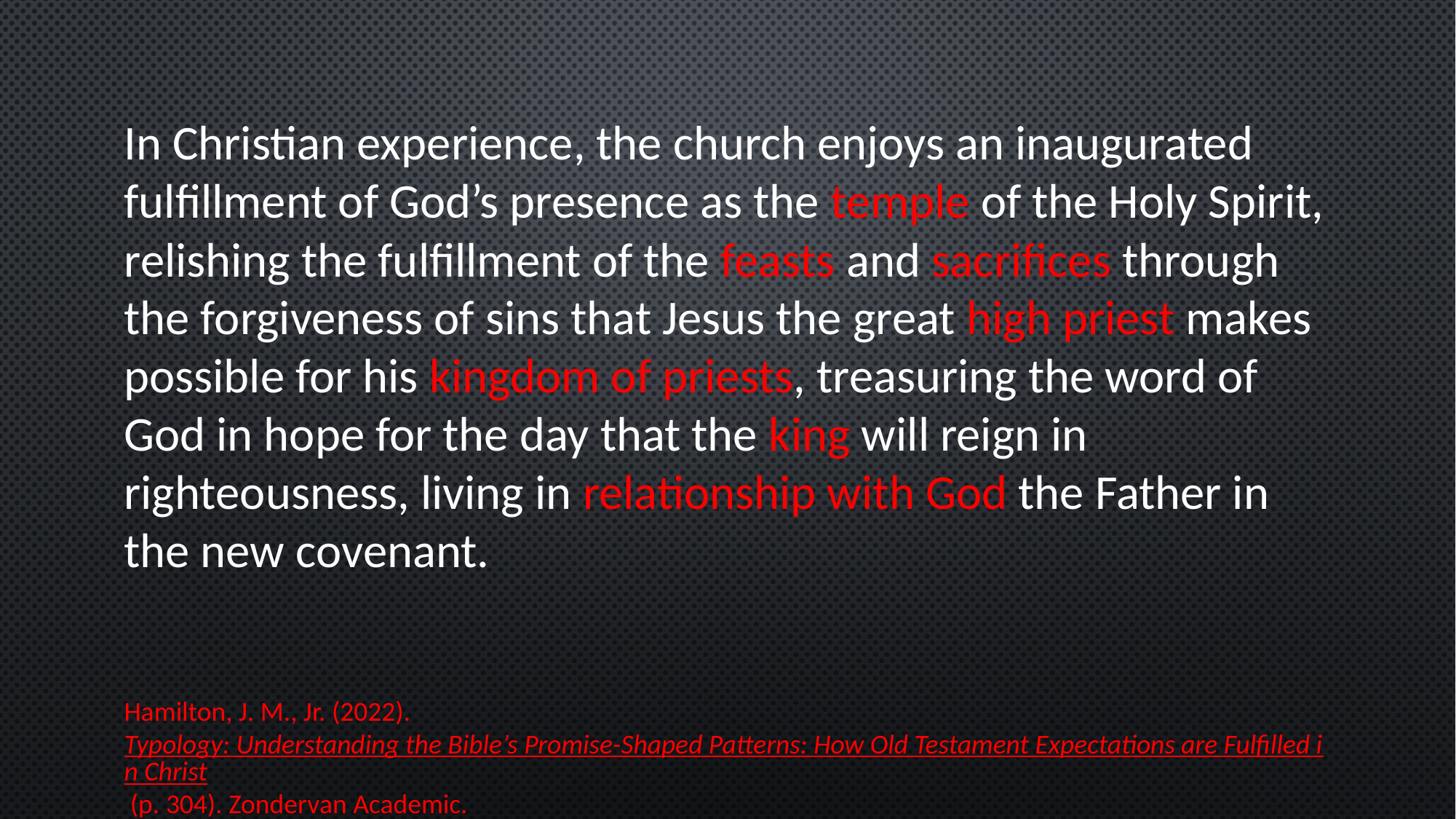

In Christian experience, the church enjoys an inaugurated fulfillment of God’s presence as the temple of the Holy Spirit, relishing the fulfillment of the feasts and sacrifices through the forgiveness of sins that Jesus the great high priest makes possible for his kingdom of priests, treasuring the word of God in hope for the day that the king will reign in righteousness, living in relationship with God the Father in the new covenant.

Hamilton, J. M., Jr. (2022). Typology: Understanding the Bible’s Promise-Shaped Patterns: How Old Testament Expectations are Fulfilled in Christ (p. 304). Zondervan Academic.